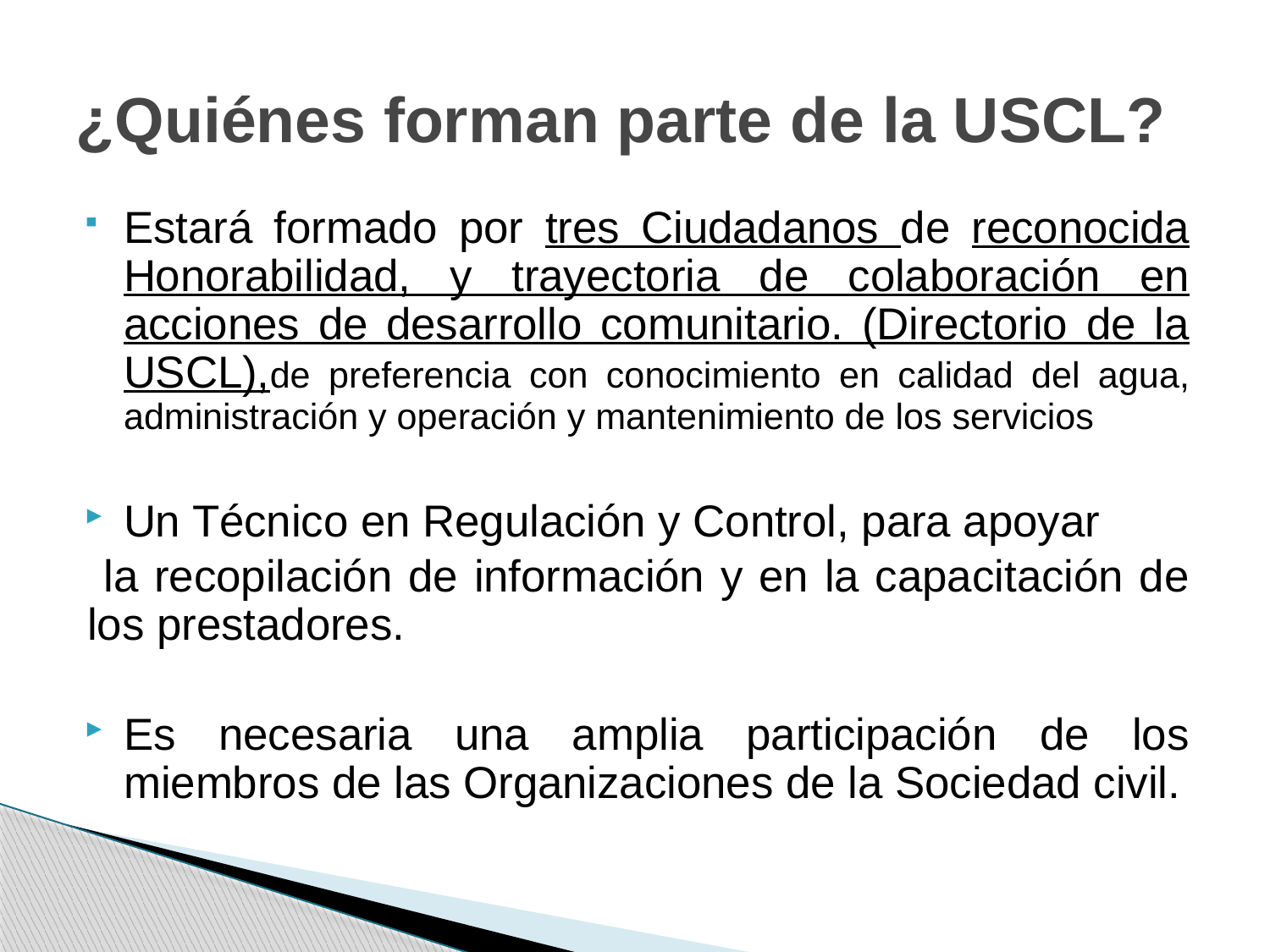

# ¿Quiénes forman parte de la USCL?
Estará formado por tres Ciudadanos de reconocida Honorabilidad, y trayectoria de colaboración en acciones de desarrollo comunitario. (Directorio de la USCL),de preferencia con conocimiento en calidad del agua, administración y operación y mantenimiento de los servicios

Un Técnico en Regulación y Control, para apoyar
 la recopilación de información y en la capacitación de los prestadores.

Es necesaria una amplia participación de los miembros de las Organizaciones de la Sociedad civil.